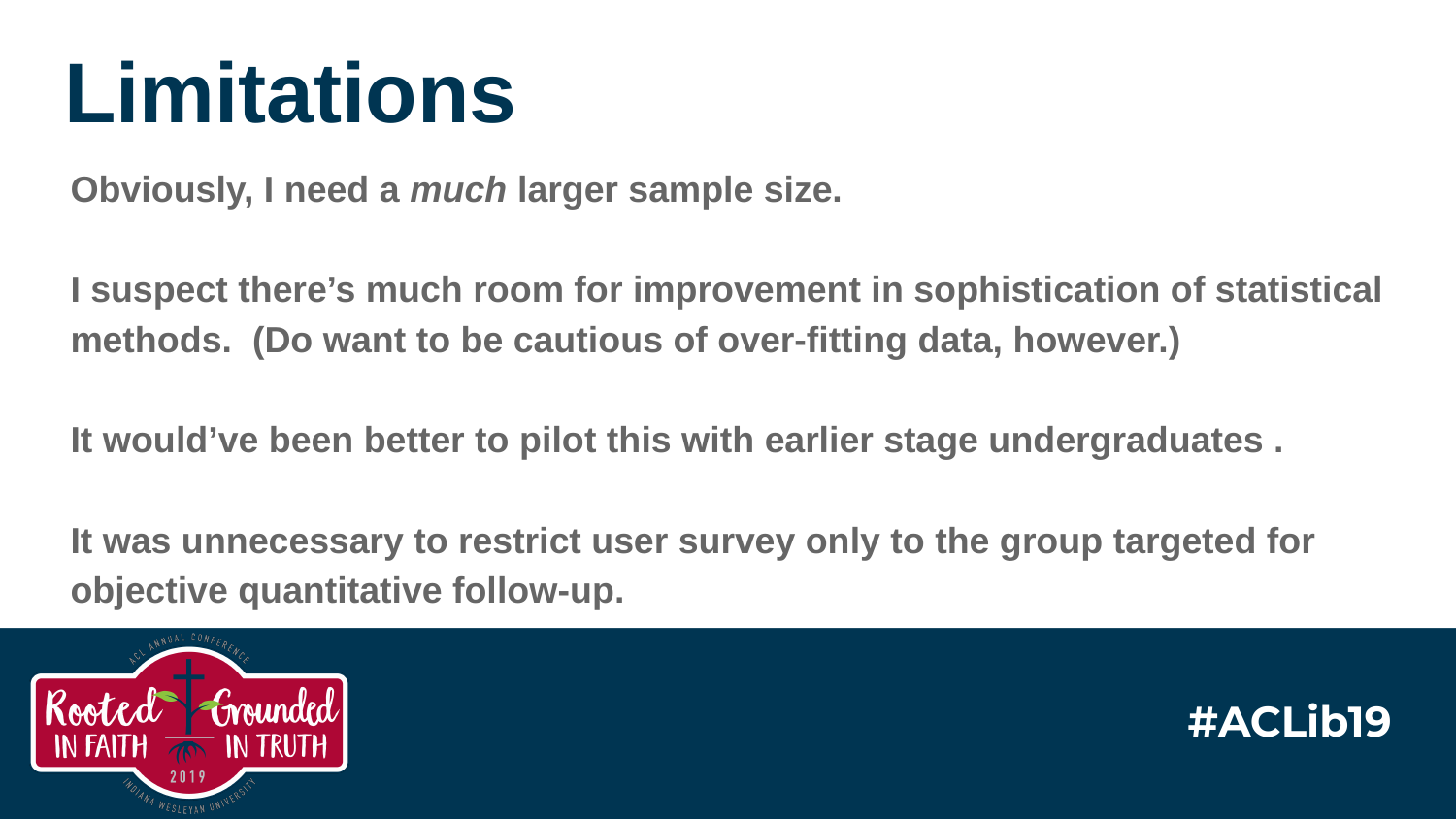

# Limitations
Obviously, I need a much larger sample size.

I suspect there’s much room for improvement in sophistication of statistical methods.  (Do want to be cautious of over-fitting data, however.)

It would’ve been better to pilot this with earlier stage undergraduates .

It was unnecessary to restrict user survey only to the group targeted for objective quantitative follow-up.
#ACLib19